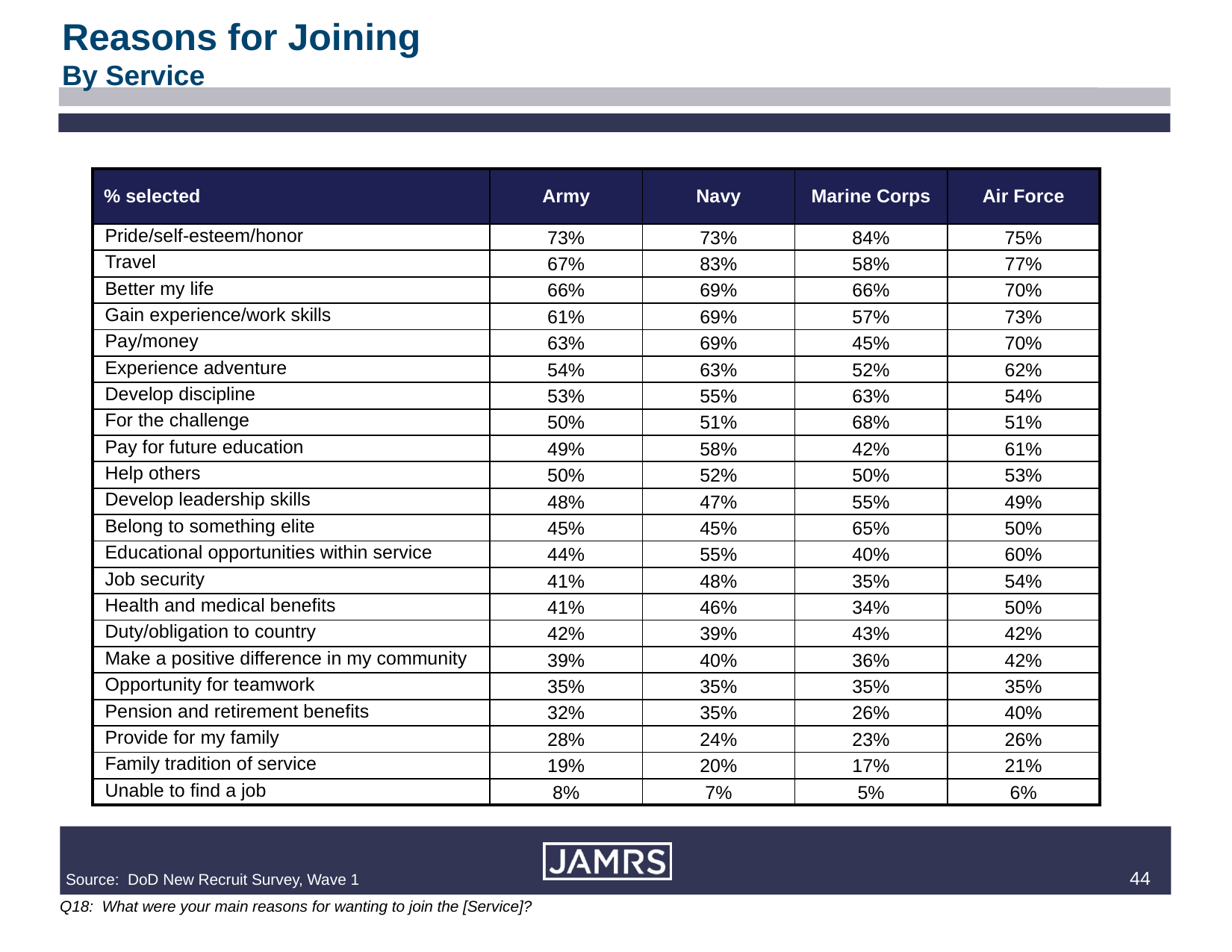

Reasons for Joining
By Service
| % selected | Army | Navy | Marine Corps | Air Force |
| --- | --- | --- | --- | --- |
| Pride/self-esteem/honor | 73% | 73% | 84% | 75% |
| Travel | 67% | 83% | 58% | 77% |
| Better my life | 66% | 69% | 66% | 70% |
| Gain experience/work skills | 61% | 69% | 57% | 73% |
| Pay/money | 63% | 69% | 45% | 70% |
| Experience adventure | 54% | 63% | 52% | 62% |
| Develop discipline | 53% | 55% | 63% | 54% |
| For the challenge | 50% | 51% | 68% | 51% |
| Pay for future education | 49% | 58% | 42% | 61% |
| Help others | 50% | 52% | 50% | 53% |
| Develop leadership skills | 48% | 47% | 55% | 49% |
| Belong to something elite | 45% | 45% | 65% | 50% |
| Educational opportunities within service | 44% | 55% | 40% | 60% |
| Job security | 41% | 48% | 35% | 54% |
| Health and medical benefits | 41% | 46% | 34% | 50% |
| Duty/obligation to country | 42% | 39% | 43% | 42% |
| Make a positive difference in my community | 39% | 40% | 36% | 42% |
| Opportunity for teamwork | 35% | 35% | 35% | 35% |
| Pension and retirement benefits | 32% | 35% | 26% | 40% |
| Provide for my family | 28% | 24% | 23% | 26% |
| Family tradition of service | 19% | 20% | 17% | 21% |
| Unable to find a job | 8% | 7% | 5% | 6% |
44
Source:  DoD New Recruit Survey, Wave 1
	Q18:  What were your main reasons for wanting to join the [Service]?